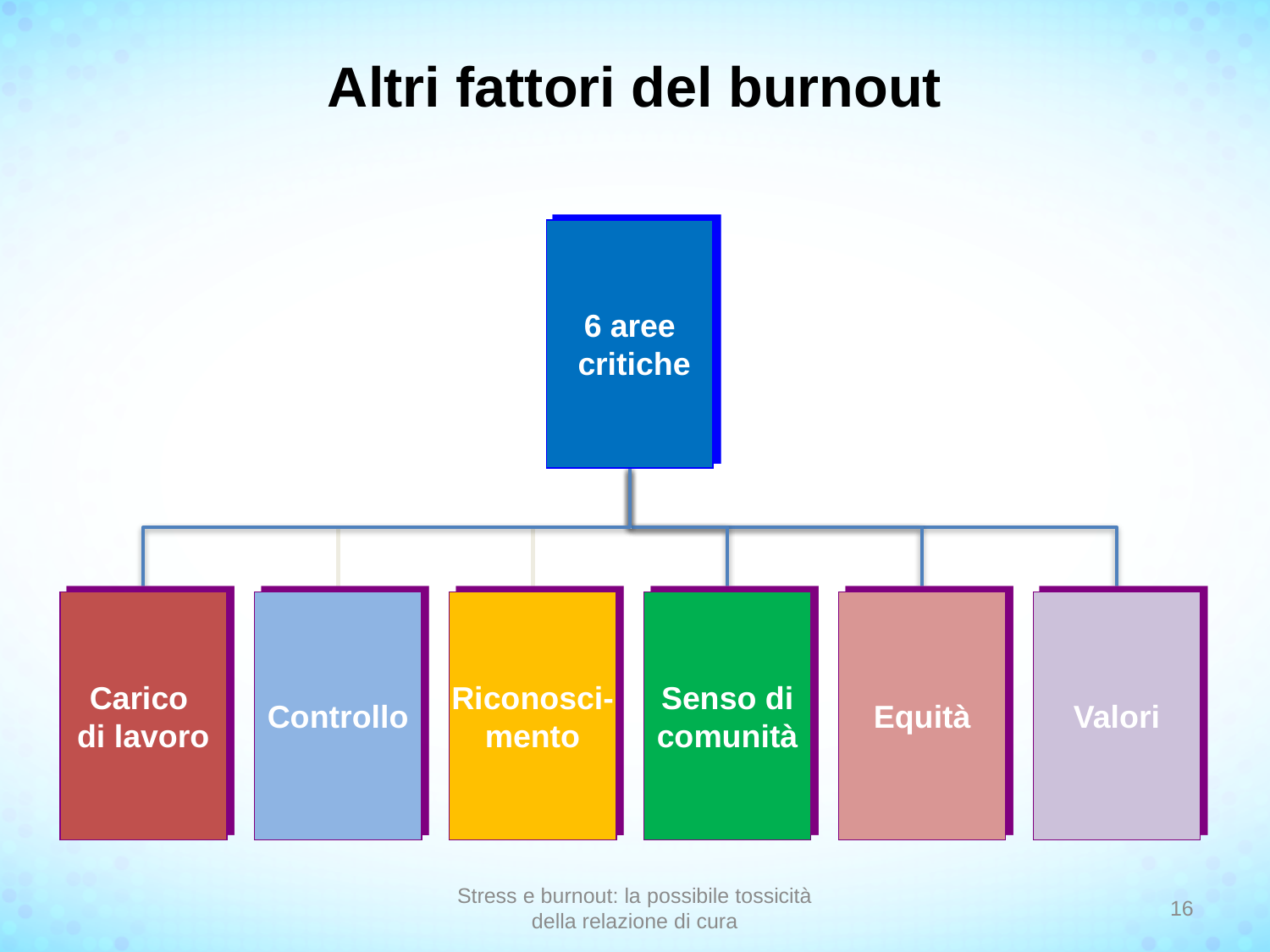

# Altri fattori del burnout
6 aree
 critiche
Carico
di lavoro
Controllo
Riconosci-
mento
Senso di
comunità
Equità
Valori
Stress e burnout: la possibile tossicità della relazione di cura
16